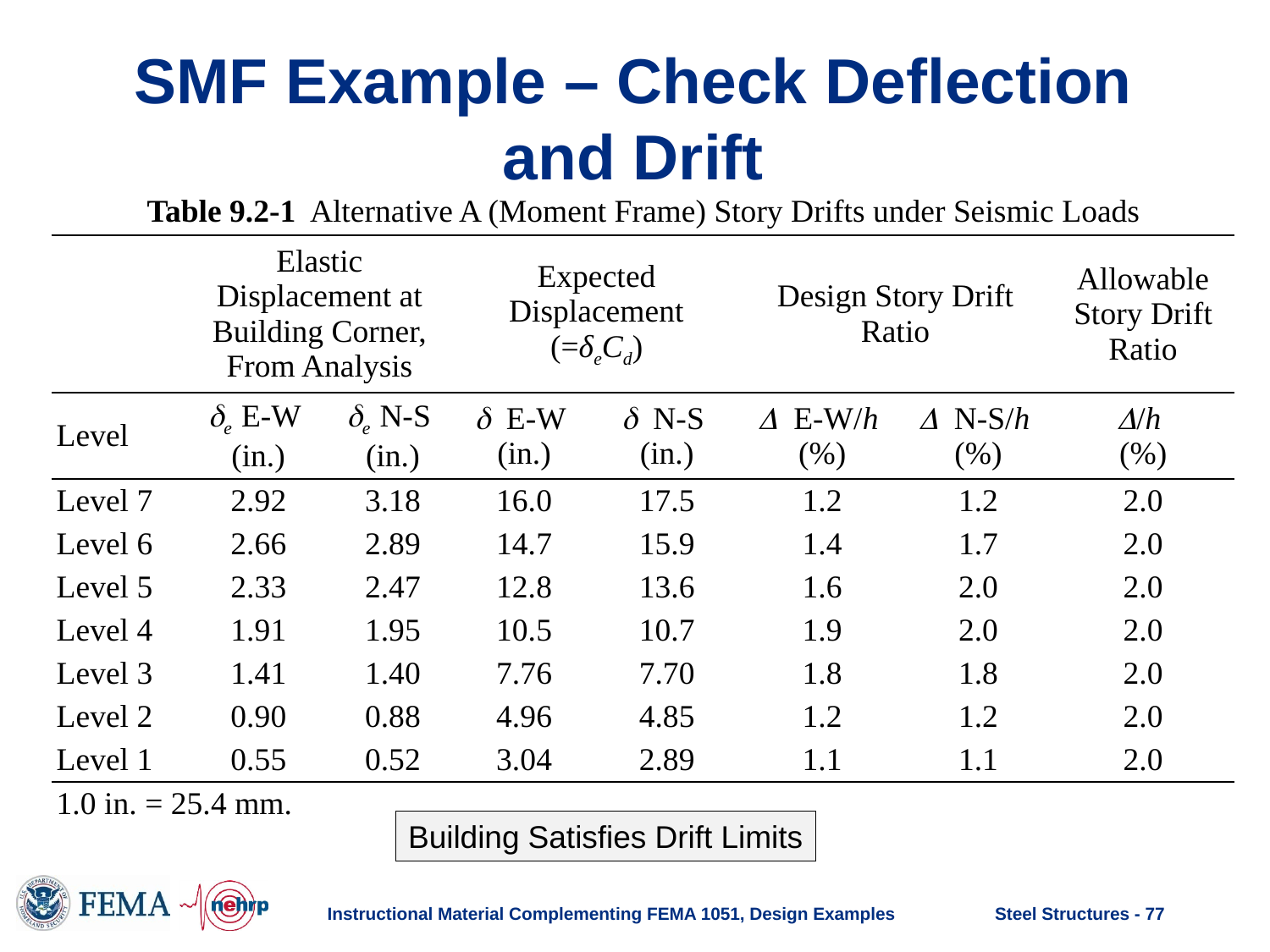

# SMF Example – Check Deflection and Drift
Table 9.2-1  Alternative A (Moment Frame) Story Drifts under Seismic Loads
|  | Elastic Displacement at Building Corner, From Analysis |  | Expected Displacement (=δeCd) |  | Design Story Drift Ratio |  | Allowable Story Drift Ratio |
| --- | --- | --- | --- | --- | --- | --- | --- |
| Level | δe E-W (in.) | δe N-S (in.) | δ E-W (in.) | δ N-S (in.) | Δ E-W/h (%) | Δ N-S/h (%) | Δ/h (%) |
| Level 7 | 2.92 | 3.18 | 16.0 | 17.5 | 1.2 | 1.2 | 2.0 |
| Level 6 | 2.66 | 2.89 | 14.7 | 15.9 | 1.4 | 1.7 | 2.0 |
| Level 5 | 2.33 | 2.47 | 12.8 | 13.6 | 1.6 | 2.0 | 2.0 |
| Level 4 | 1.91 | 1.95 | 10.5 | 10.7 | 1.9 | 2.0 | 2.0 |
| Level 3 | 1.41 | 1.40 | 7.76 | 7.70 | 1.8 | 1.8 | 2.0 |
| Level 2 | 0.90 | 0.88 | 4.96 | 4.85 | 1.2 | 1.2 | 2.0 |
| Level 1 | 0.55 | 0.52 | 3.04 | 2.89 | 1.1 | 1.1 | 2.0 |
| 1.0 in. = 25.4 mm. |  |  |  |  |  |  |  |
Building Satisfies Drift Limits
Instructional Material Complementing FEMA 1051, Design Examples
Steel Structures - 77